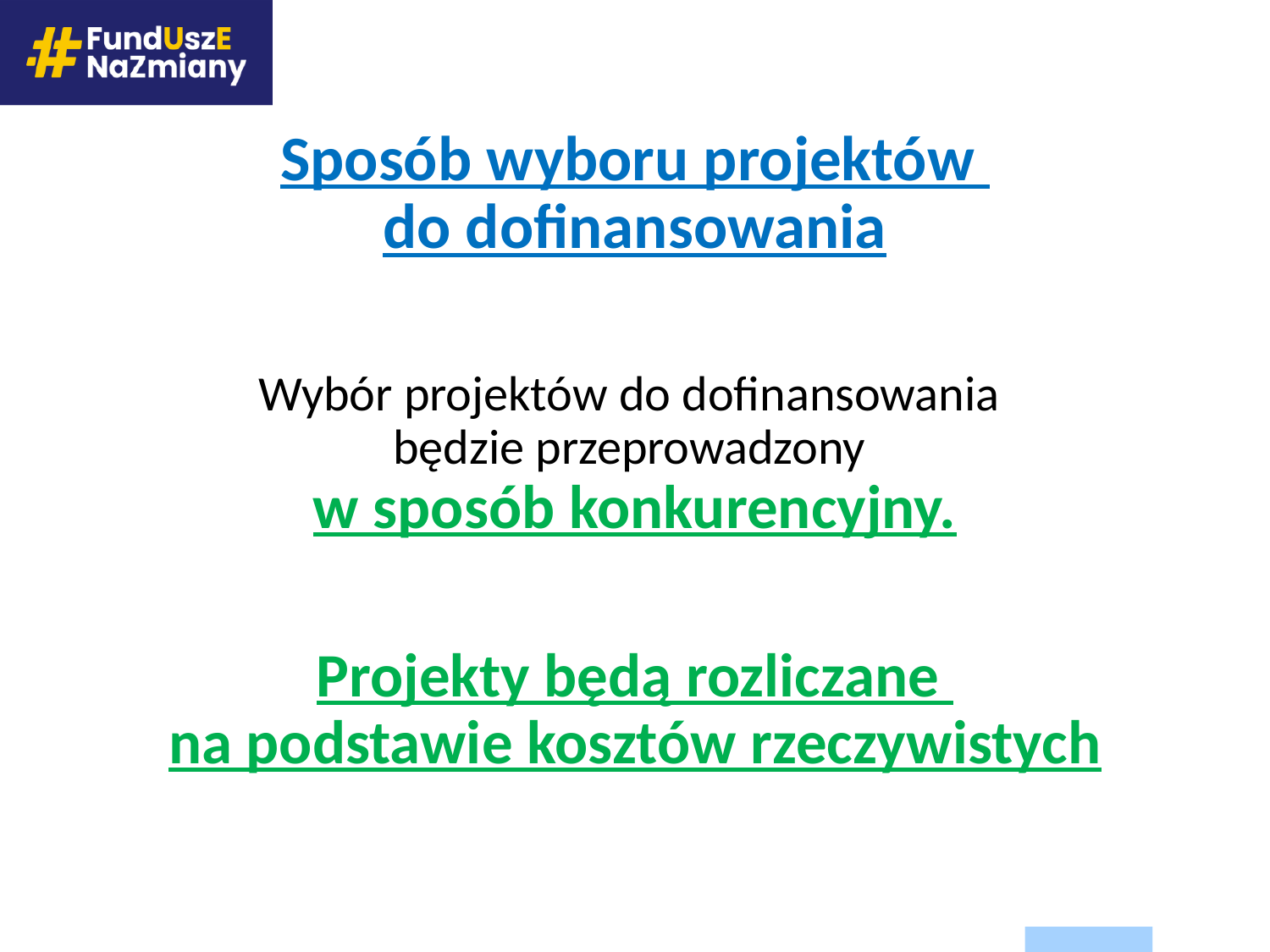

# Sposób wyboru projektów do dofinansowania

Wybór projektów do dofinansowania
będzie przeprowadzony
w sposób konkurencyjny.

Projekty będą rozliczane
na podstawie kosztów rzeczywistych